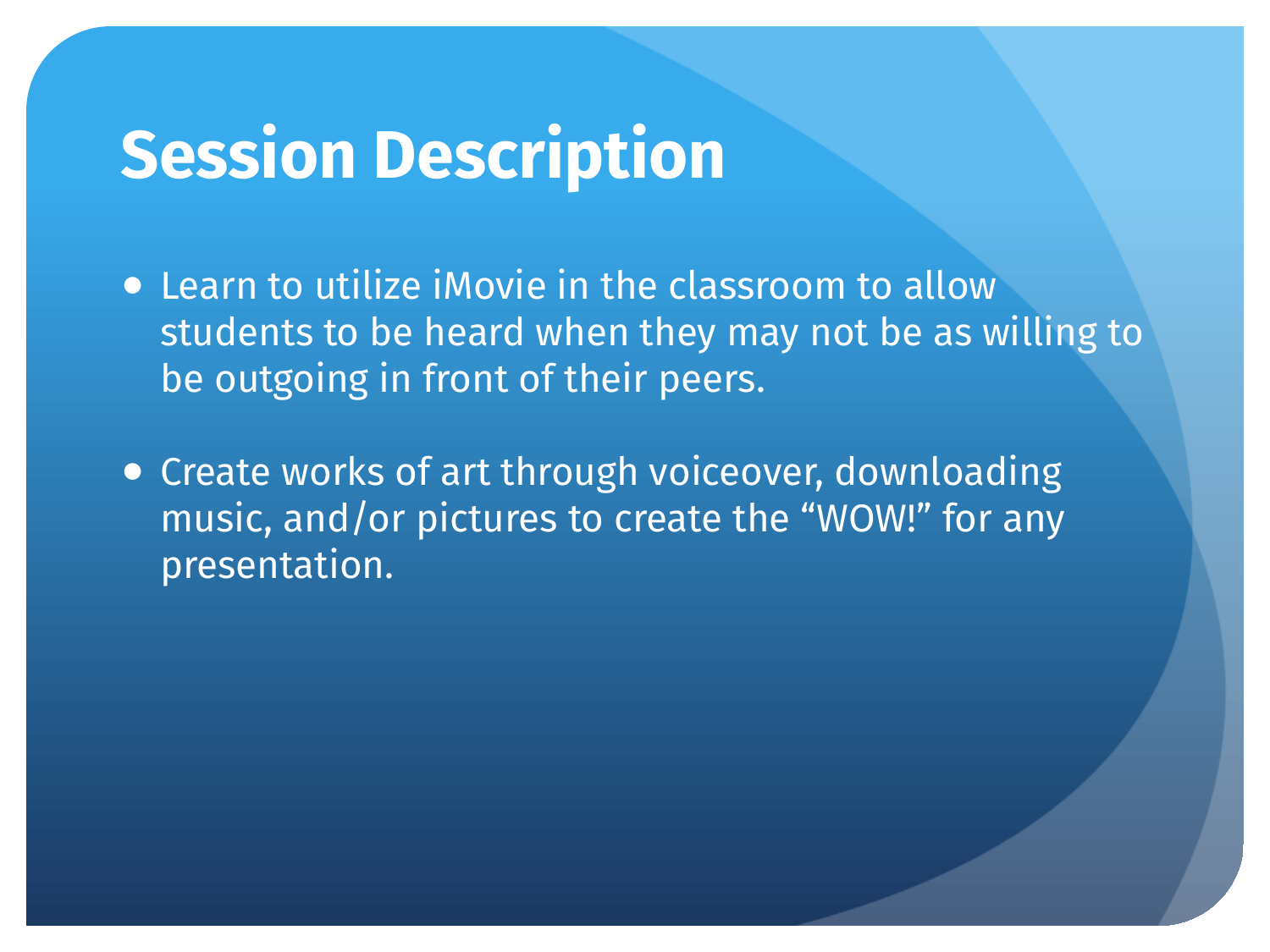

# Session Description
Learn to utilize iMovie in the classroom to allow students to be heard when they may not be as willing to be outgoing in front of their peers.

Create works of art through voiceover, downloading music, and/or pictures to create the “WOW!” for any presentation.